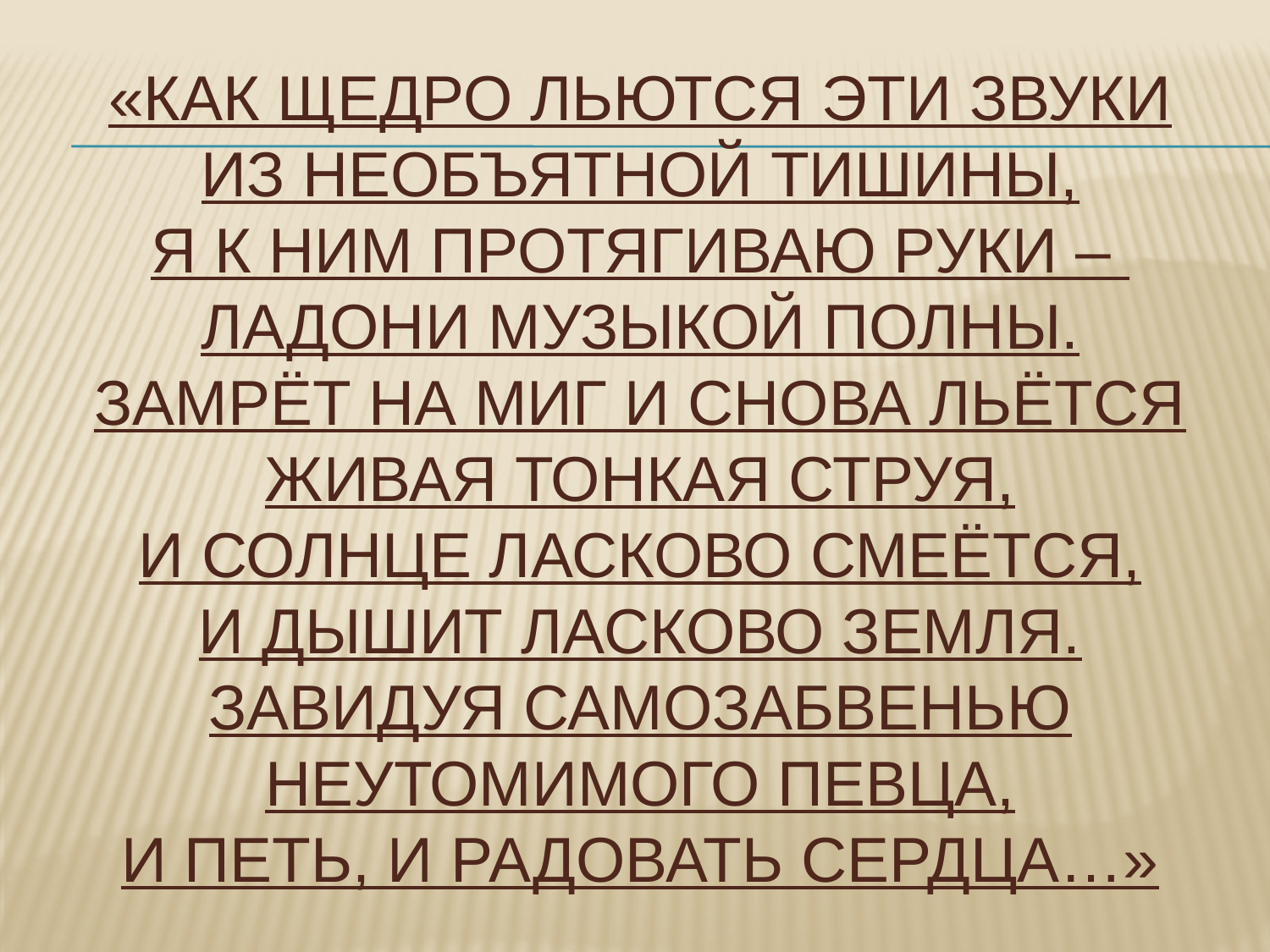

# «Как щедро льются эти звуки Из необъятной тишины, Я к ним протягиваю руки – Ладони музыкой полны. Замрёт на миг и снова льётся Живая тонкая струя, И солнце ласково смеётся, И дышит ласково земля. Завидуя самозабвенью Неутомимого певца, И петь, и радовать сердца…»